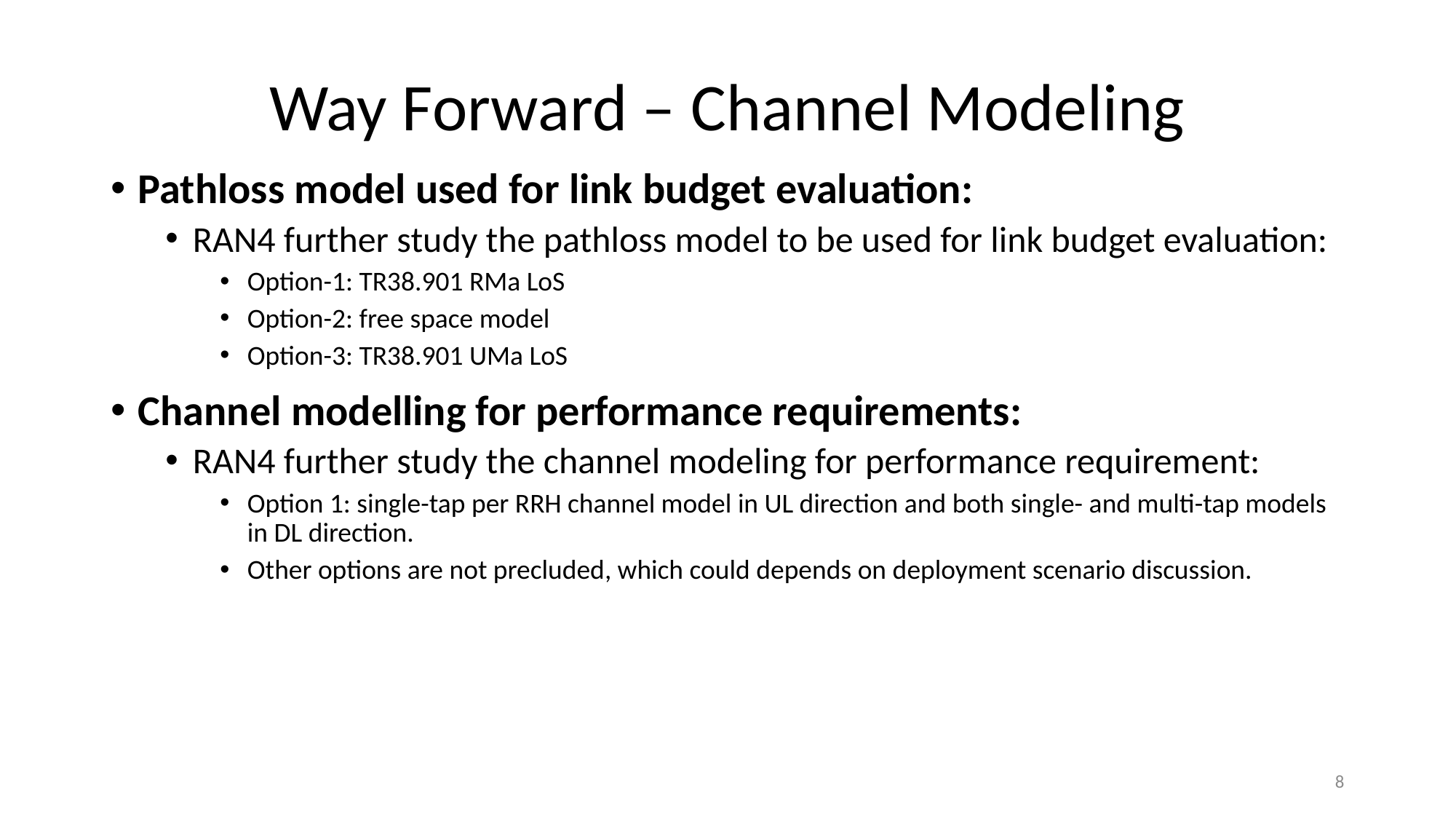

# Way Forward – Channel Modeling
Pathloss model used for link budget evaluation:
RAN4 further study the pathloss model to be used for link budget evaluation:
Option-1: TR38.901 RMa LoS
Option-2: free space model
Option-3: TR38.901 UMa LoS
Channel modelling for performance requirements:
RAN4 further study the channel modeling for performance requirement:
Option 1: single-tap per RRH channel model in UL direction and both single- and multi-tap models in DL direction.
Other options are not precluded, which could depends on deployment scenario discussion.

8